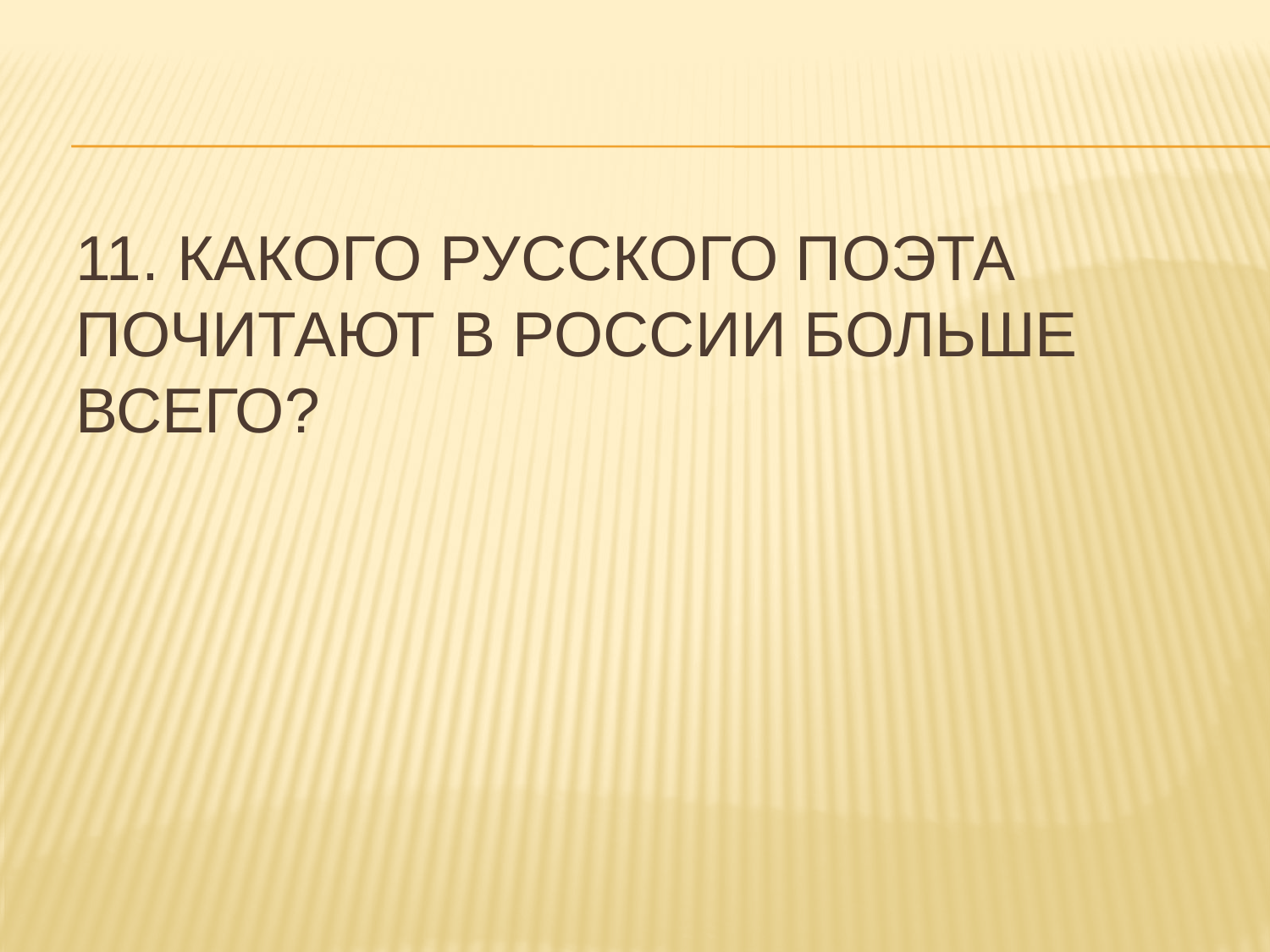

# 11. Какого русского поэта почитают в России больше всего?